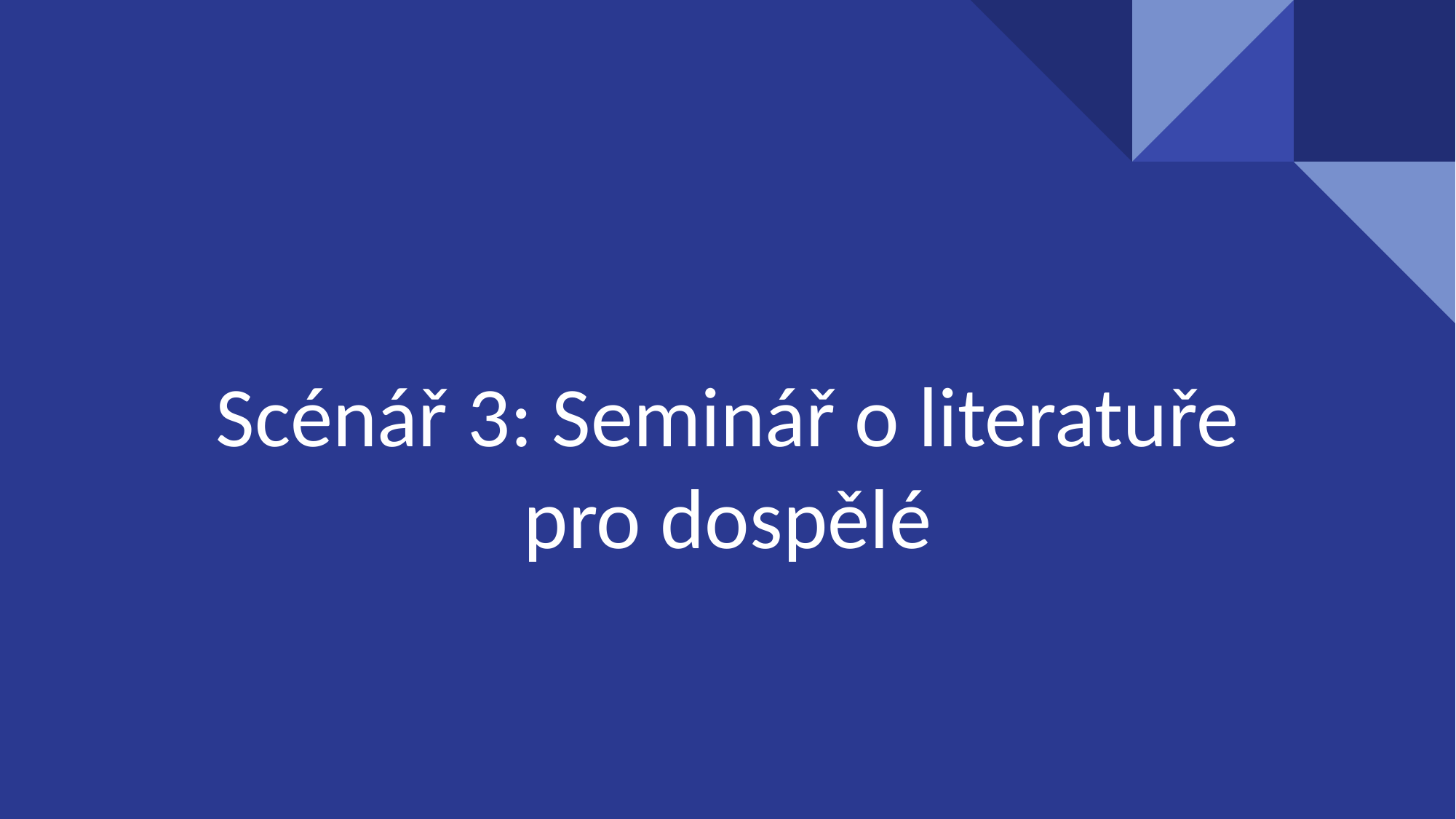

# Scénář 3: Seminář o literatuře pro dospělé